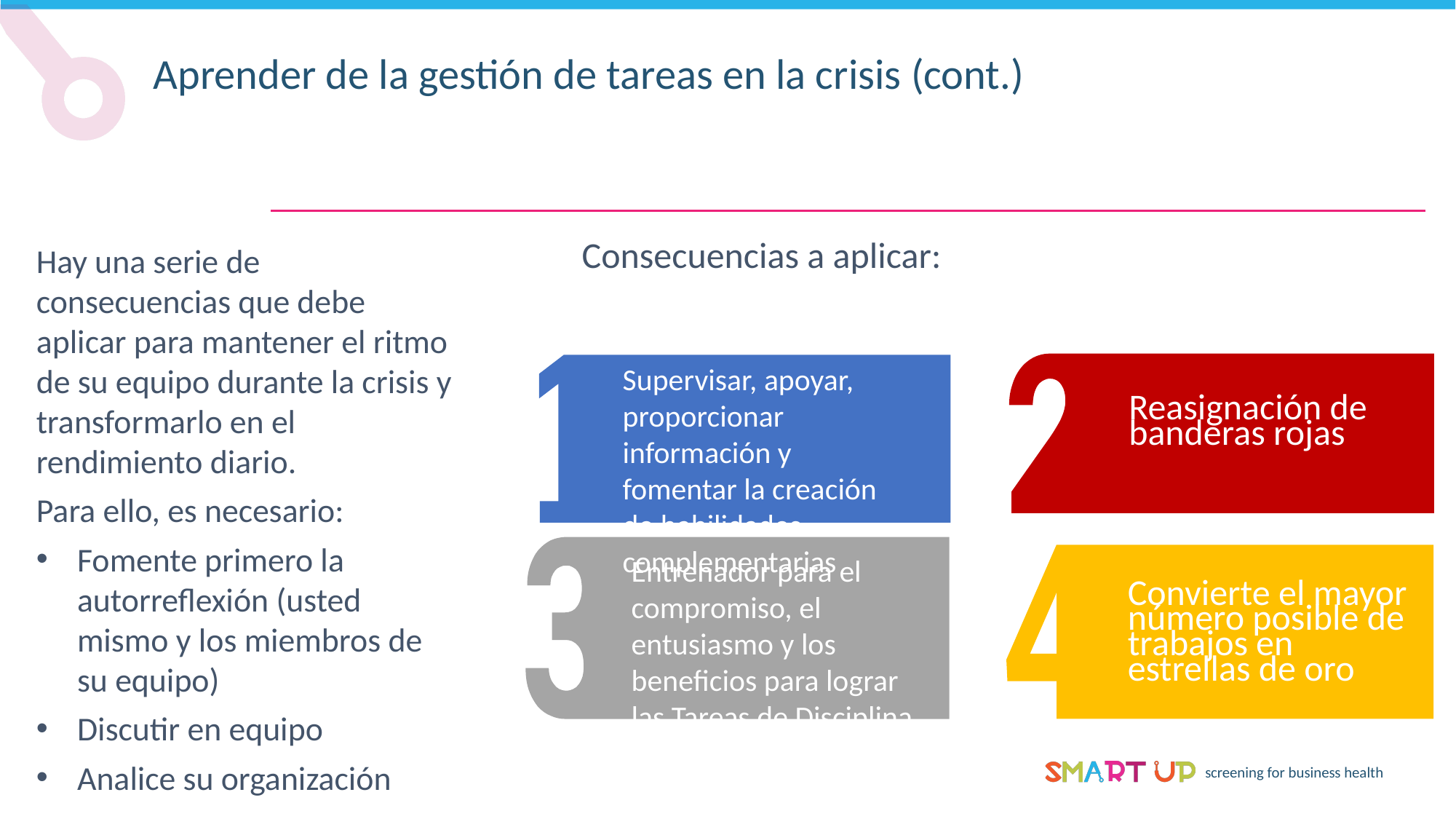

Aprender de la gestión de tareas en la crisis (cont.)
Consecuencias a aplicar:
Hay una serie de consecuencias que debe aplicar para mantener el ritmo de su equipo durante la crisis y transformarlo en el rendimiento diario.
Para ello, es necesario:
Fomente primero la autorreflexión (usted mismo y los miembros de su equipo)
Discutir en equipo
Analice su organización

Supervisar, apoyar, proporcionar información y fomentar la creación de habilidades complementarias
Reasignación de banderas rojas

Entrenador para el compromiso, el entusiasmo y los beneficios para lograr las Tareas de Disciplina
Convierte el mayor número posible de trabajos en estrellas de oro